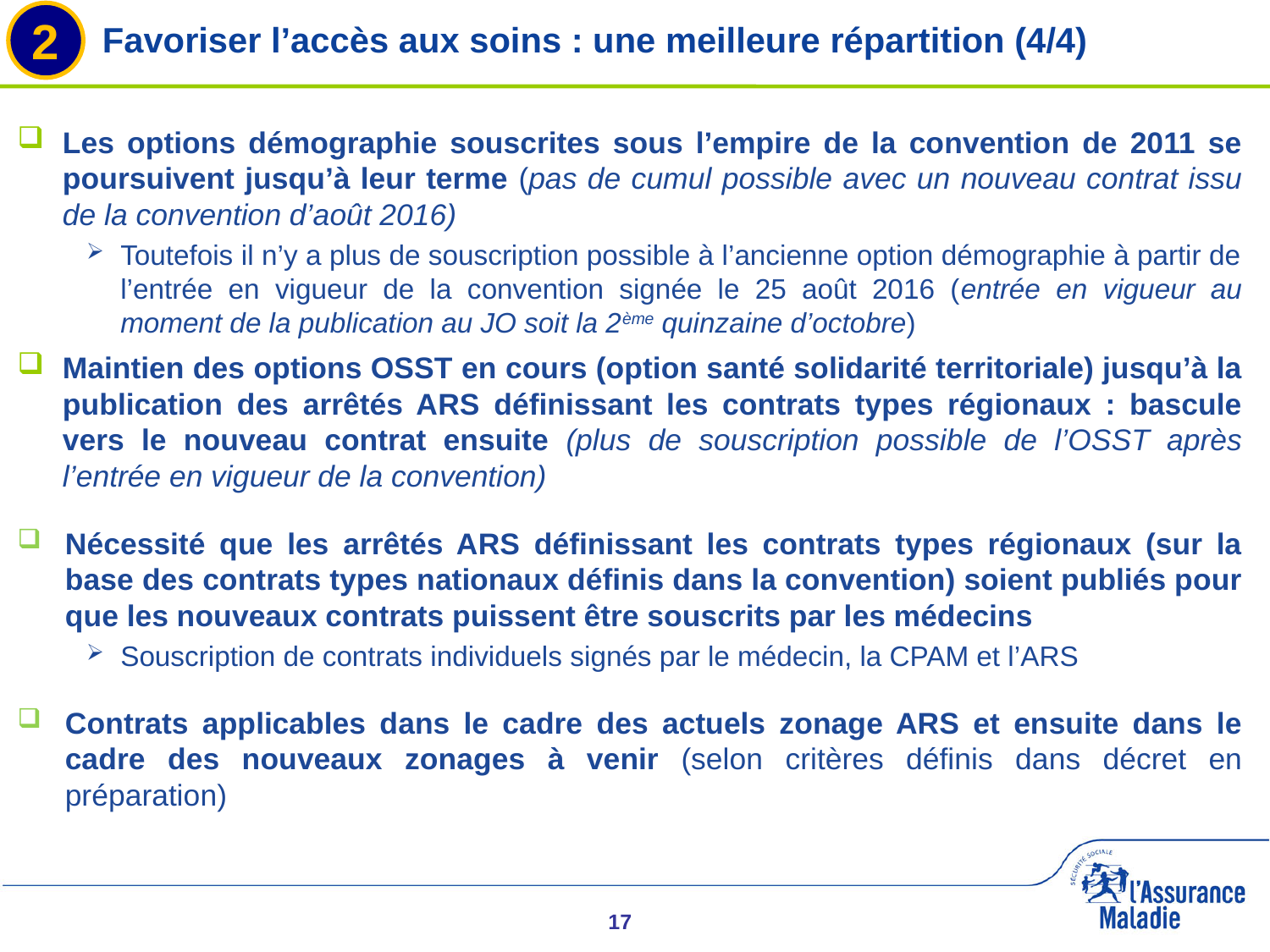

2
# Favoriser l’accès aux soins : une meilleure répartition (4/4)

Les options démographie souscrites sous l’empire de la convention de 2011 se poursuivent jusqu’à leur terme (pas de cumul possible avec un nouveau contrat issu de la convention d’août 2016)
Toutefois il n’y a plus de souscription possible à l’ancienne option démographie à partir de l’entrée en vigueur de la convention signée le 25 août 2016 (entrée en vigueur au moment de la publication au JO soit la 2ème quinzaine d’octobre)
Maintien des options OSST en cours (option santé solidarité territoriale) jusqu’à la publication des arrêtés ARS définissant les contrats types régionaux : bascule vers le nouveau contrat ensuite (plus de souscription possible de l’OSST après l’entrée en vigueur de la convention)

Nécessité que les arrêtés ARS définissant les contrats types régionaux (sur la base des contrats types nationaux définis dans la convention) soient publiés pour que les nouveaux contrats puissent être souscrits par les médecins
Souscription de contrats individuels signés par le médecin, la CPAM et l’ARS

Contrats applicables dans le cadre des actuels zonage ARS et ensuite dans le cadre des nouveaux zonages à venir (selon critères définis dans décret en préparation)

17